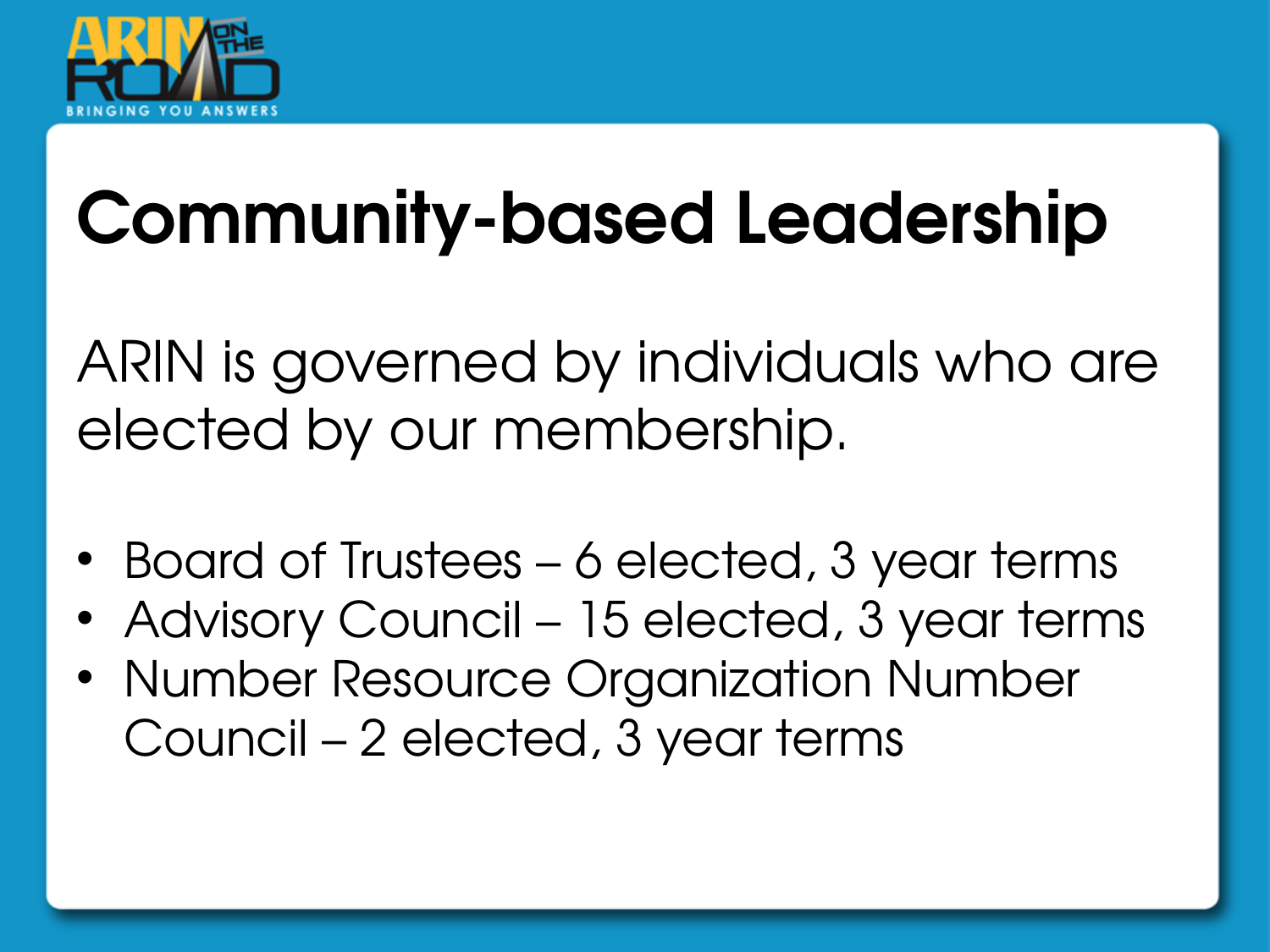

# Community-based Leadership
ARIN is governed by individuals who are elected by our membership.

Board of Trustees – 6 elected, 3 year terms
Advisory Council – 15 elected, 3 year terms
Number Resource Organization Number Council – 2 elected, 3 year terms